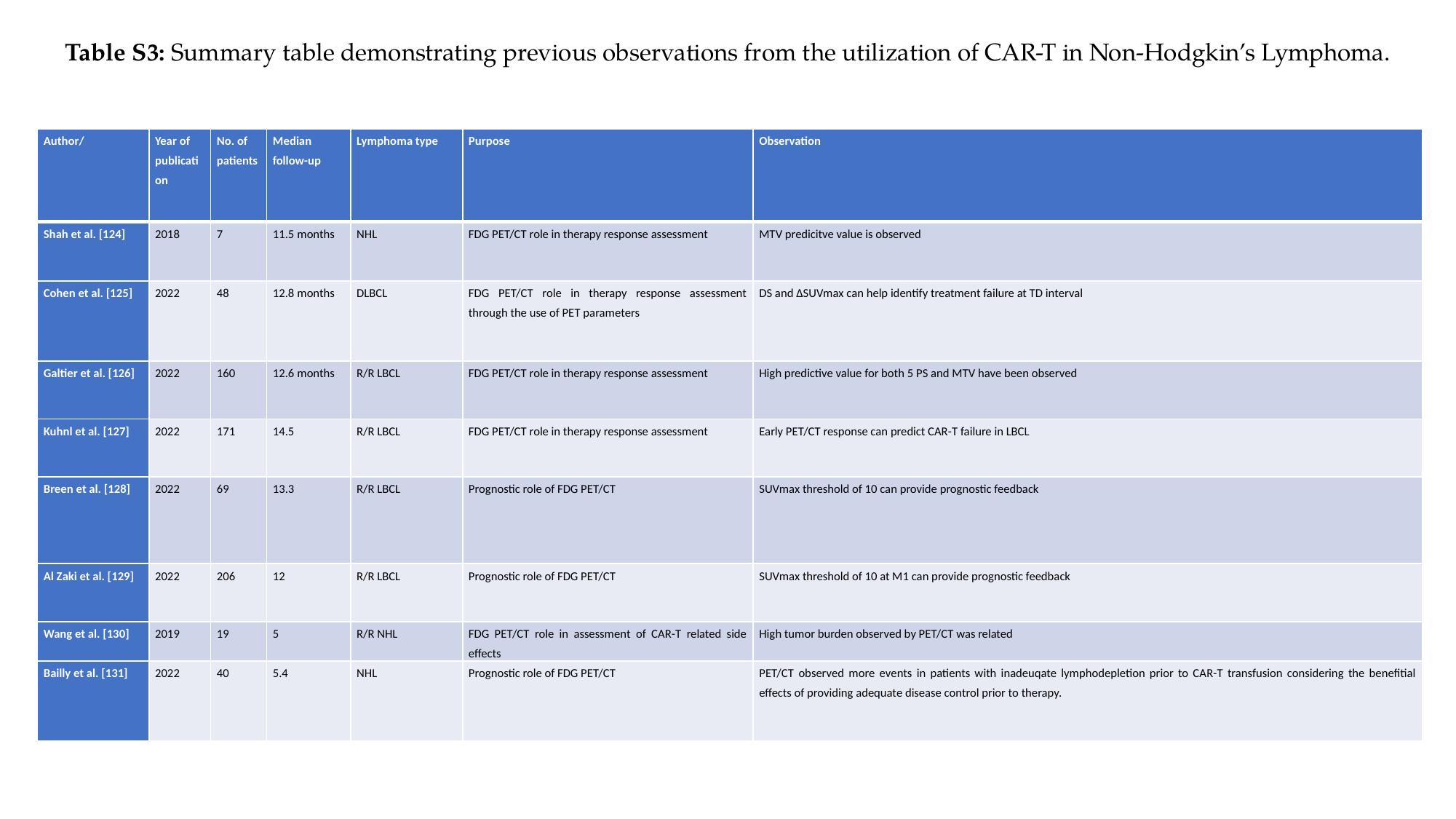

Table S3: Summary table demonstrating previous observations from the utilization of CAR-T in Non-Hodgkin’s Lymphoma.
| Author/ | Year of publication | No. of patients | Median follow-up | Lymphoma type | Purpose | Observation |
| --- | --- | --- | --- | --- | --- | --- |
| Shah et al. [124] | 2018 | 7 | 11.5 months | NHL | FDG PET/CT role in therapy response assessment | MTV predicitve value is observed |
| Cohen et al. [125] | 2022 | 48 | 12.8 months | DLBCL | FDG PET/CT role in therapy response assessment through the use of PET parameters | DS and ∆SUVmax can help identify treatment failure at TD interval |
| Galtier et al. [126] | 2022 | 160 | 12.6 months | R/R LBCL | FDG PET/CT role in therapy response assessment | High predictive value for both 5 PS and MTV have been observed |
| Kuhnl et al. [127] | 2022 | 171 | 14.5 | R/R LBCL | FDG PET/CT role in therapy response assessment | Early PET/CT response can predict CAR-T failure in LBCL |
| Breen et al. [128] | 2022 | 69 | 13.3 | R/R LBCL | Prognostic role of FDG PET/CT | SUVmax threshold of 10 can provide prognostic feedback |
| Al Zaki et al. [129] | 2022 | 206 | 12 | R/R LBCL | Prognostic role of FDG PET/CT | SUVmax threshold of 10 at M1 can provide prognostic feedback |
| Wang et al. [130] | 2019 | 19 | 5 | R/R NHL | FDG PET/CT role in assessment of CAR-T related side effects | High tumor burden observed by PET/CT was related |
| Bailly et al. [131] | 2022 | 40 | 5.4 | NHL | Prognostic role of FDG PET/CT | PET/CT observed more events in patients with inadeuqate lymphodepletion prior to CAR-T transfusion considering the benefitial effects of providing adequate disease control prior to therapy. |